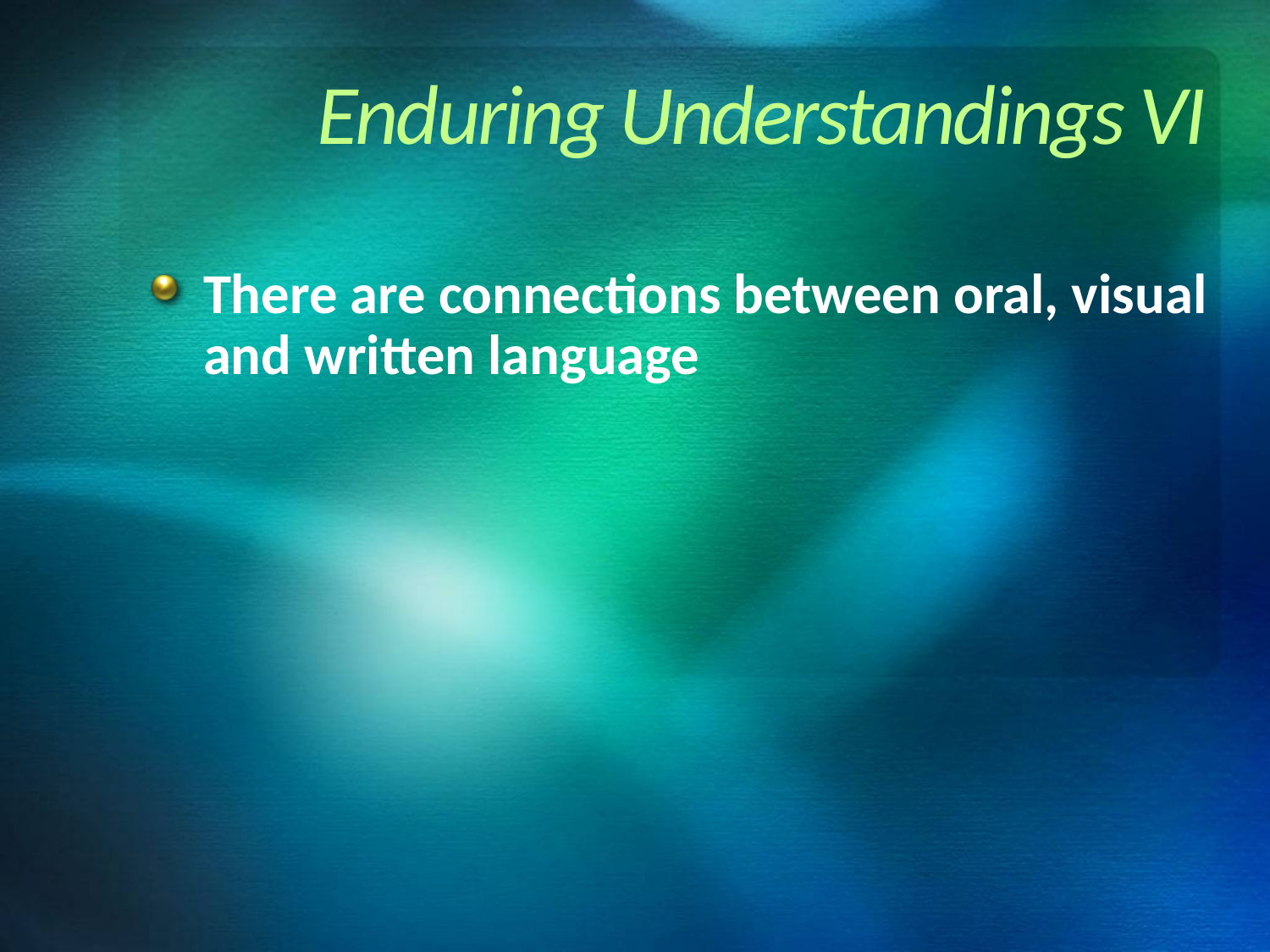

# Enduring Understandings VI
There are connections between oral, visual and written language